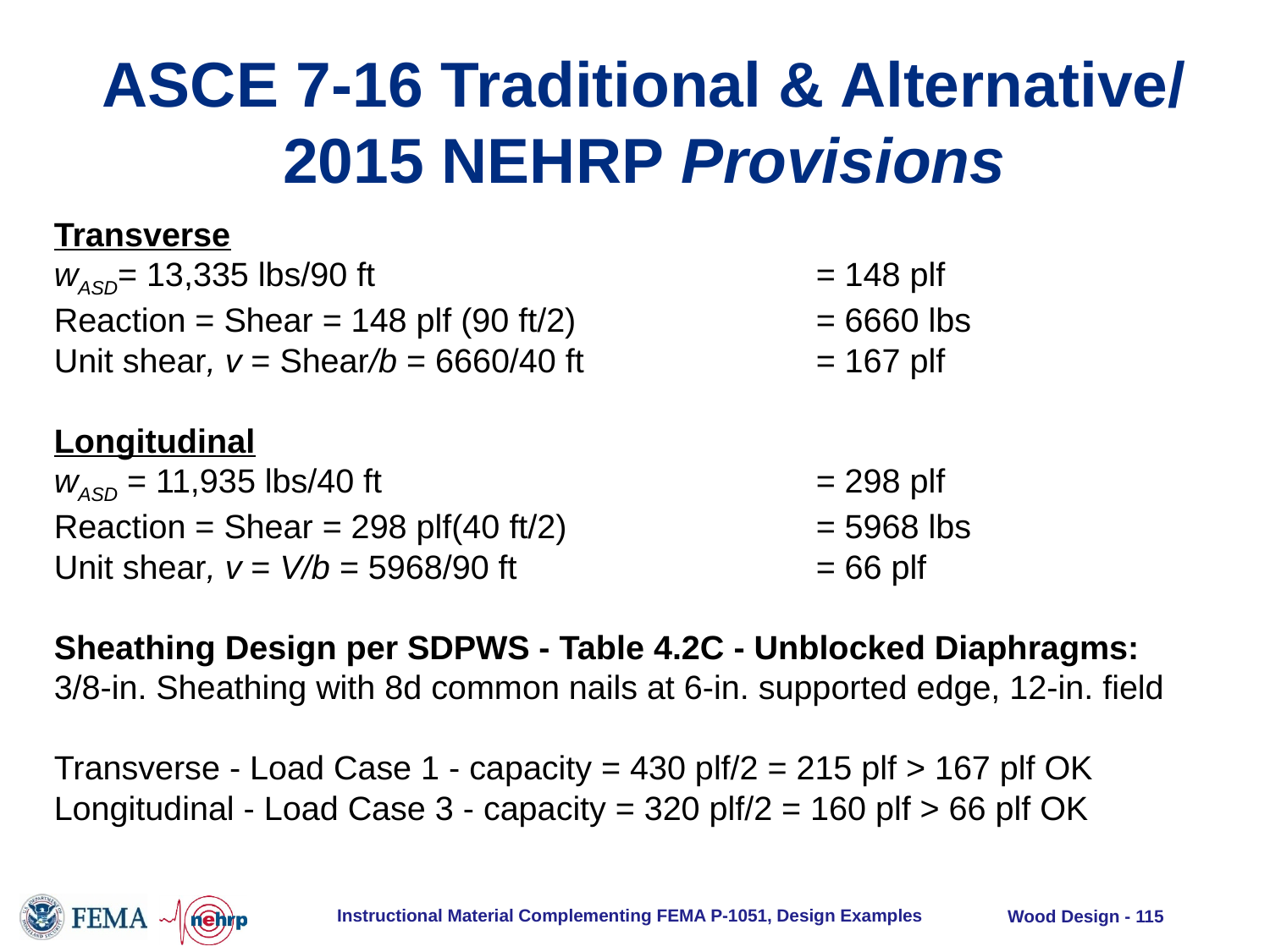

# ASCE 7-16 Traditional & Alternative/ 2015 NEHRP Provisions
Transverse
wASD= 13,335 lbs/90 ft				= 148 plf
Reaction = Shear = 148 plf (90 ft/2) 		= 6660 lbs
Unit shear, v = Shear/b = 6660/40 ft		= 167 plf

Longitudinal
wASD = 11,935 lbs/40 ft				= 298 plf
Reaction = Shear = 298 plf(40 ft/2)		= 5968 lbs
Unit shear, v = V/b = 5968/90 ft			= 66 plf

Sheathing Design per SDPWS - Table 4.2C - Unblocked Diaphragms:
3/8-in. Sheathing with 8d common nails at 6-in. supported edge, 12-in. field

Transverse - Load Case 1 - capacity = 430 plf/2 = 215 plf > 167 plf OK
Longitudinal - Load Case 3 - capacity = 320 plf/2 = 160 plf > 66 plf OK